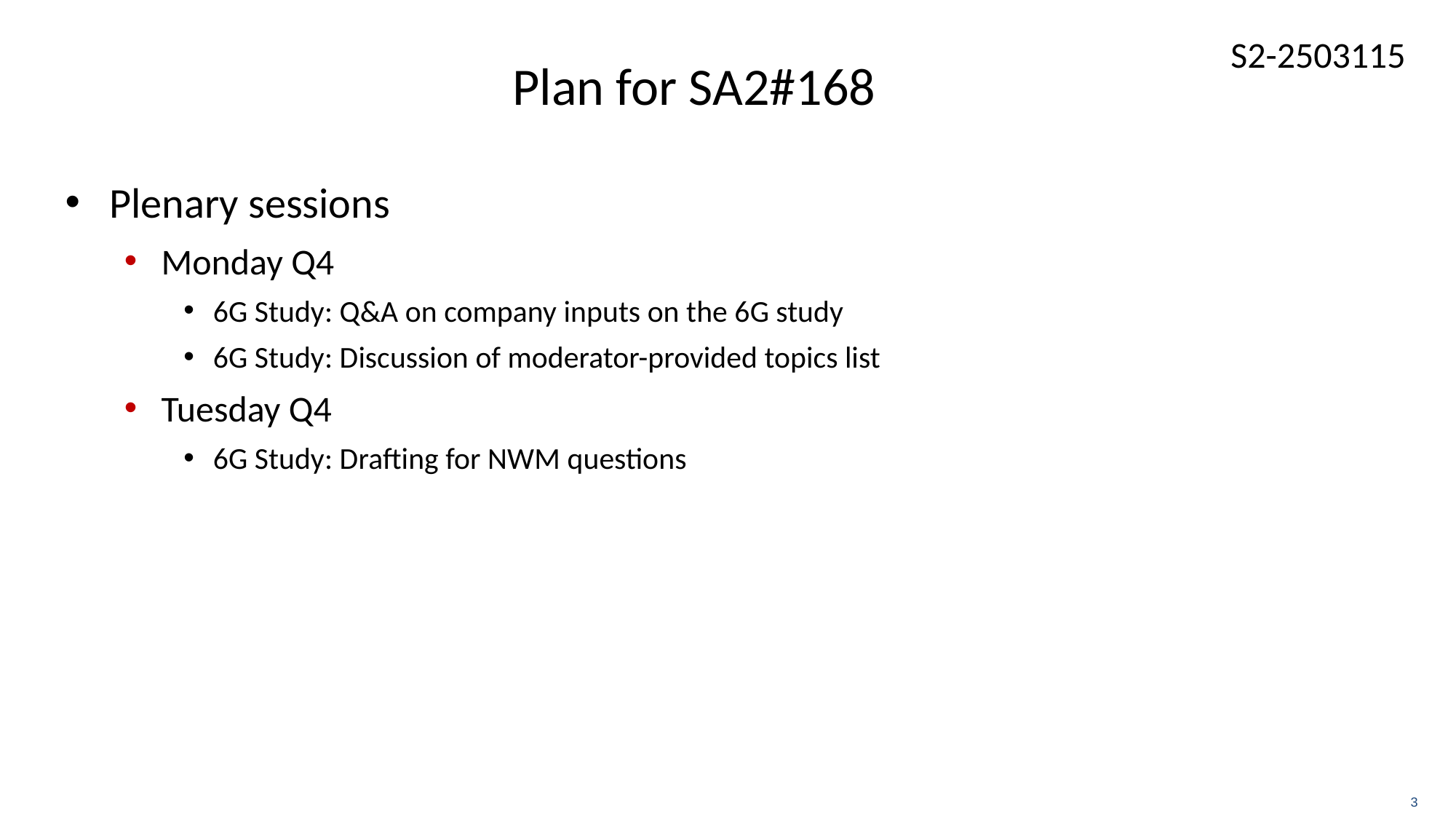

# Plan for SA2#168
Plenary sessions
Monday Q4
6G Study: Q&A on company inputs on the 6G study
6G Study: Discussion of moderator-provided topics list
Tuesday Q4
6G Study: Drafting for NWM questions